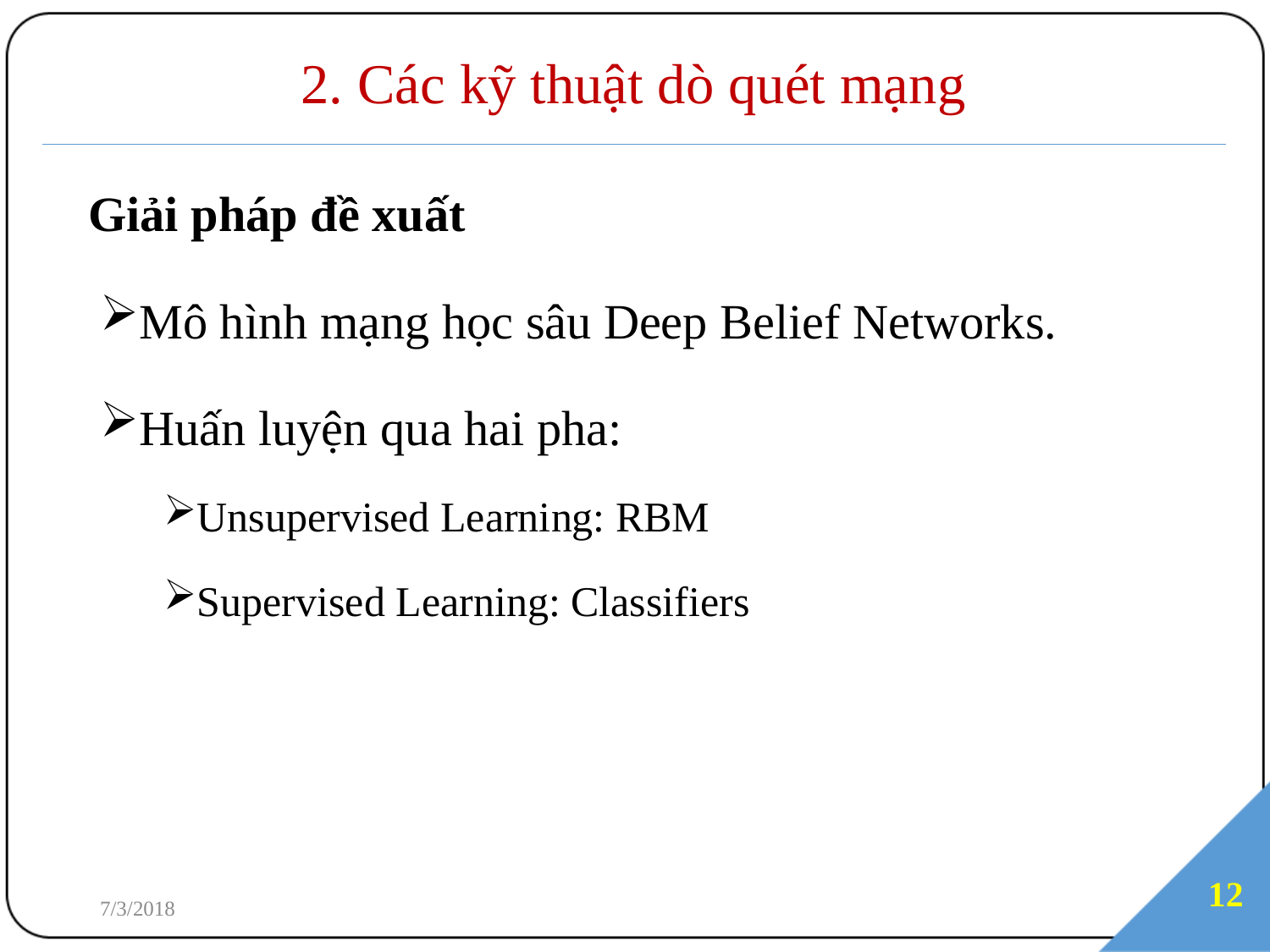

# 2. Các kỹ thuật dò quét mạng
Giải pháp đề xuất
Mô hình mạng học sâu Deep Belief Networks.
Huấn luyện qua hai pha:
Unsupervised Learning: RBM
Supervised Learning: Classifiers
12
7/3/2018